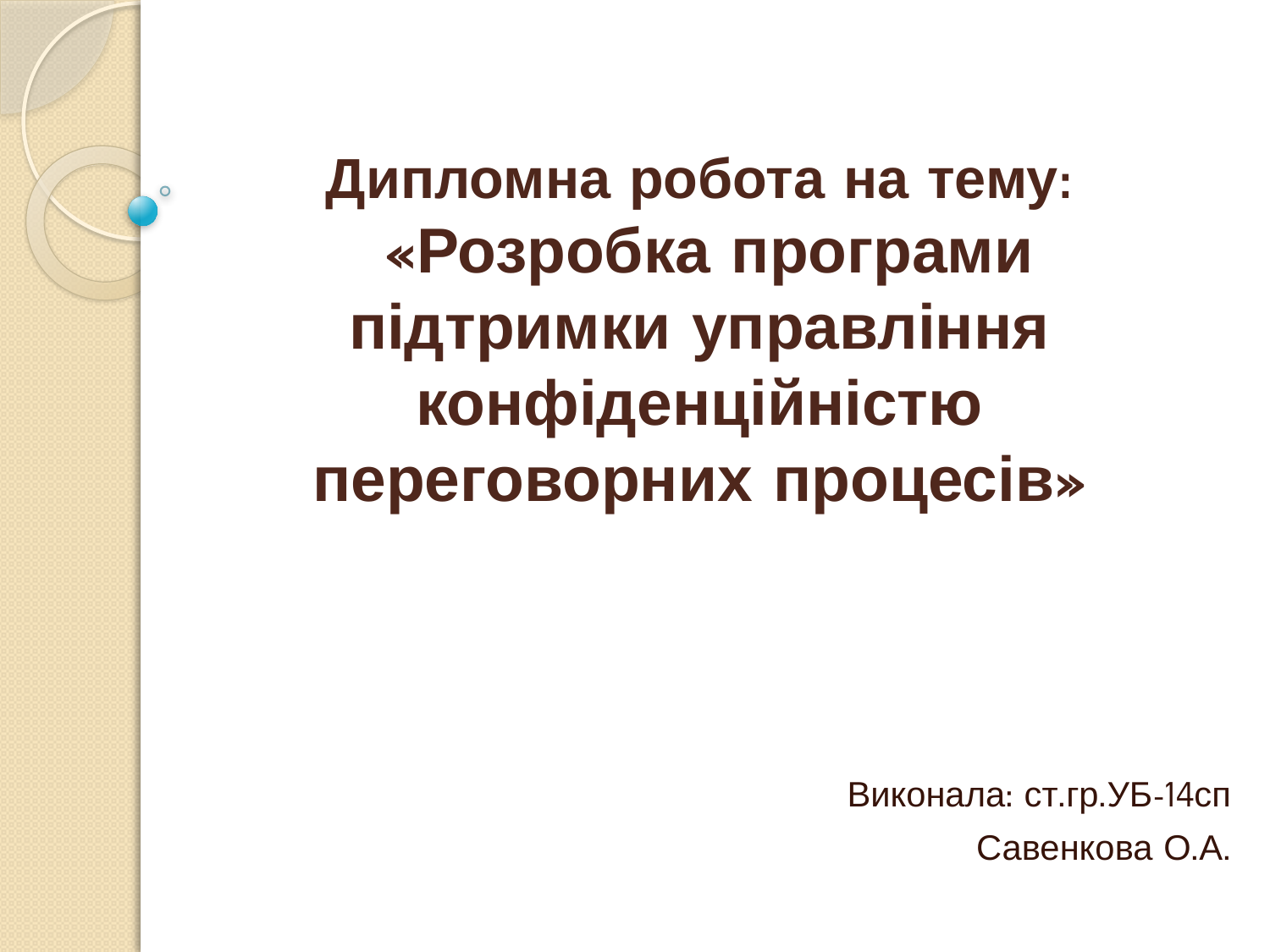

# Дипломна робота на тему: «Розробка програми підтримки управління конфіденційністю переговорних процесів»

Виконала: ст.гр.УБ-14сп
Савенкова О.А.